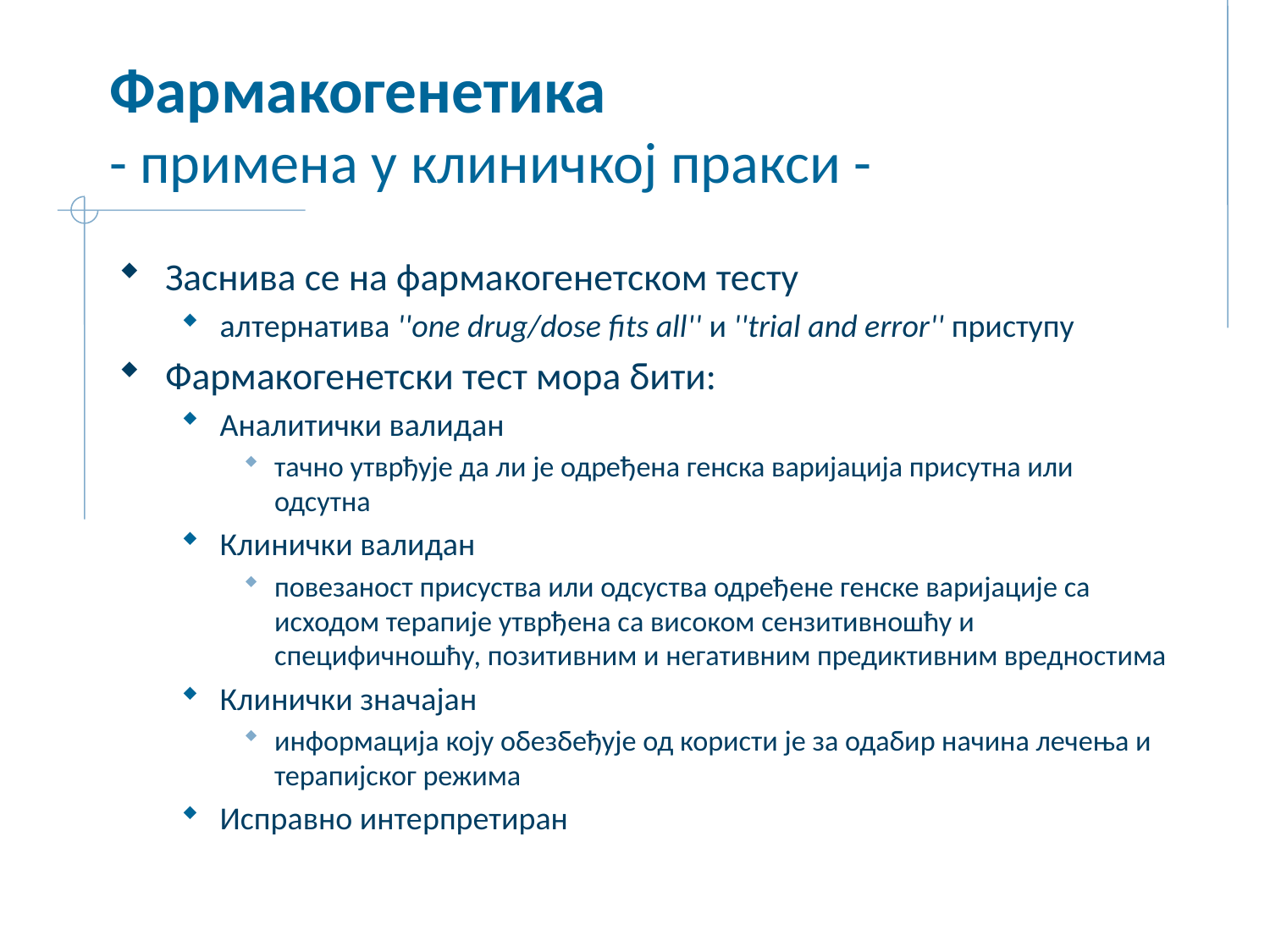

# Фармакогенетика - примена у клиничкој пракси -
Заснива се на фармакогенетском тесту
алтернатива ''one drug/dose fits all'' и ''trial and error'' приступу
Фармакогенетски тест мора бити:
Аналитички валидан
тачно утврђује да ли је одређена генска варијација присутна или одсутна
Клинички валидан
повезаност присуства или одсуства одређене генске варијације са исходом терапије утврђена са високом сензитивношћу и специфичношћу, позитивним и негативним предиктивним вредностима
Клинички значајан
информација коју обезбеђује од користи је за одабир начина лечења и терапијског режима
Исправно интерпретиран